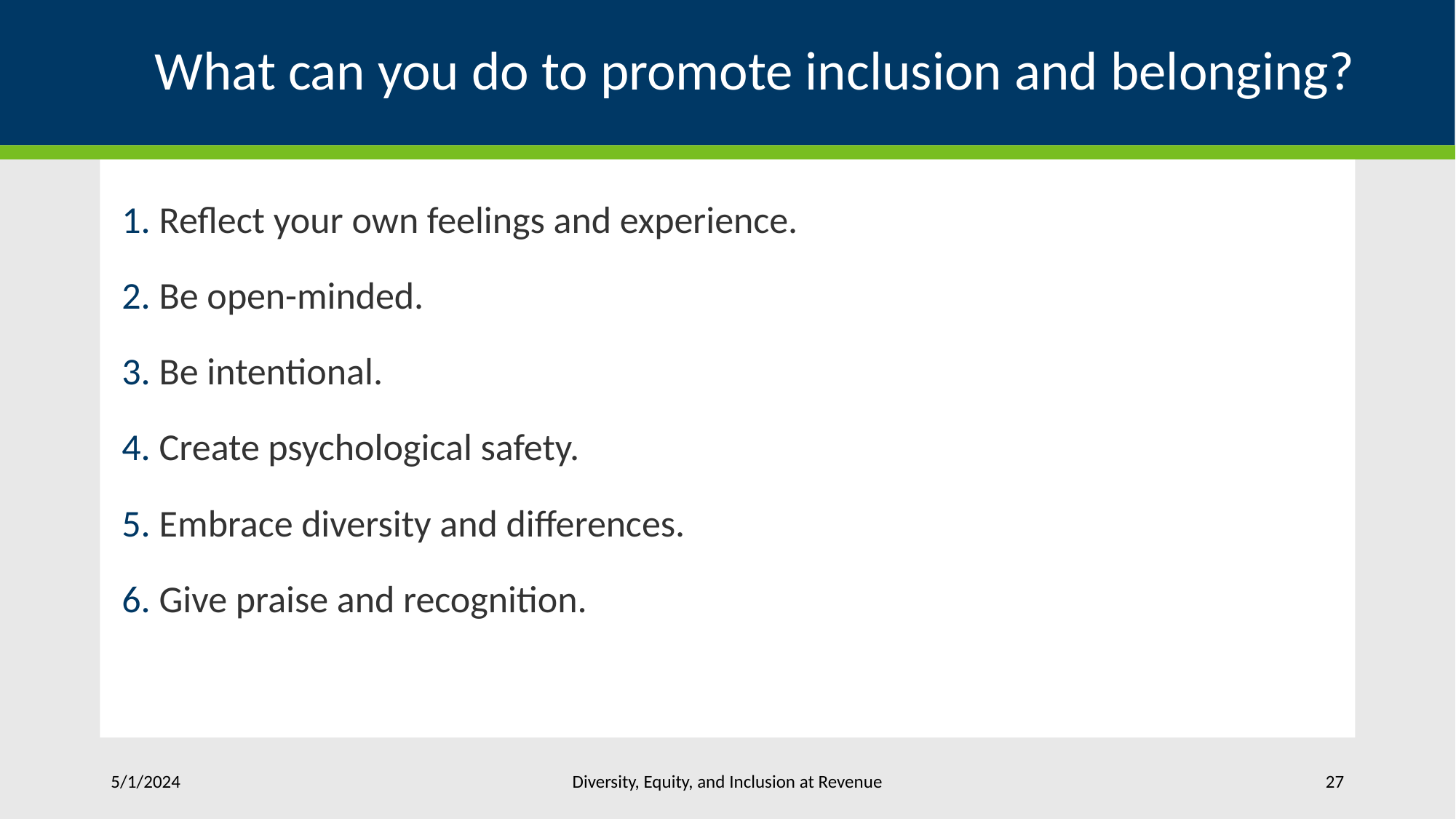

# What can you do to promote inclusion and belonging?
 Reflect your own feelings and experience.
 Be open-minded.
 Be intentional.
 Create psychological safety.
 Embrace diversity and differences.
 Give praise and recognition.

Diversity, Equity, and Inclusion at Revenue
5/1/2024
27